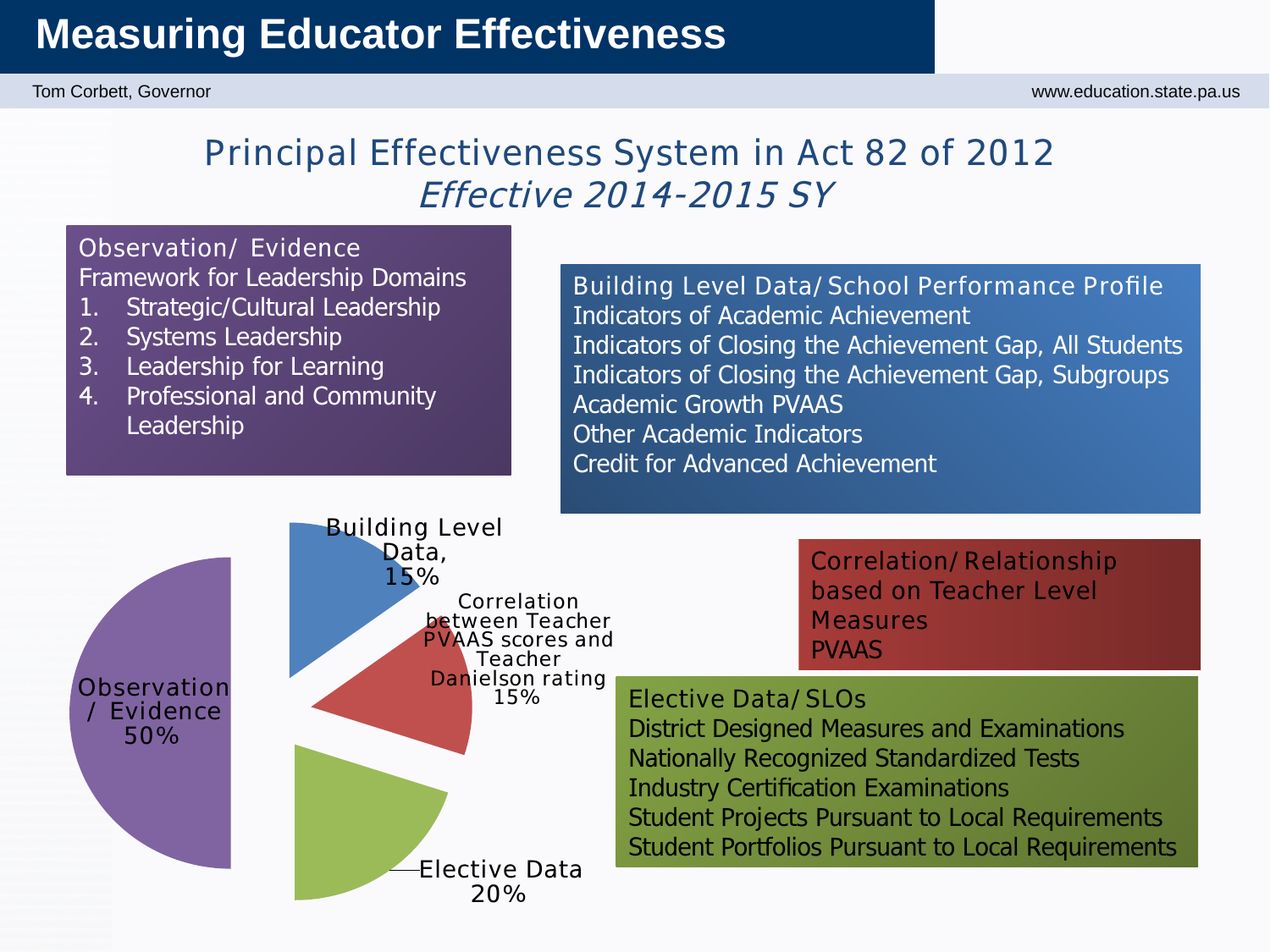

Principal Effectiveness System in Act 82 of 2012
Effective 2014-2015 SY

Observation/ Evidence
Framework for Leadership Domains
Strategic/Cultural Leadership
Systems Leadership
Leadership for Learning
Professional and Community Leadership

Building Level Data/School Performance Profile
Indicators of Academic Achievement
Indicators of Closing the Achievement Gap, All Students
Indicators of Closing the Achievement Gap, Subgroups
Academic Growth PVAAS
Other Academic Indicators
Credit for Advanced Achievement

### Chart

| Category | Sales |
|---|---|
| Building Level Data | 0.15 |
| Correlation between Teacher PVAAS scores   and | 0.15 |
|  | 0.2 |
| Practice | 0.5 |
Correlation/Relationship based on Teacher Level Measures
PVAAS
Elective Data/SLOs
District Designed Measures and Examinations
Nationally Recognized Standardized Tests
Industry Certification Examinations
Student Projects Pursuant to Local Requirements
Student Portfolios Pursuant to Local Requirements